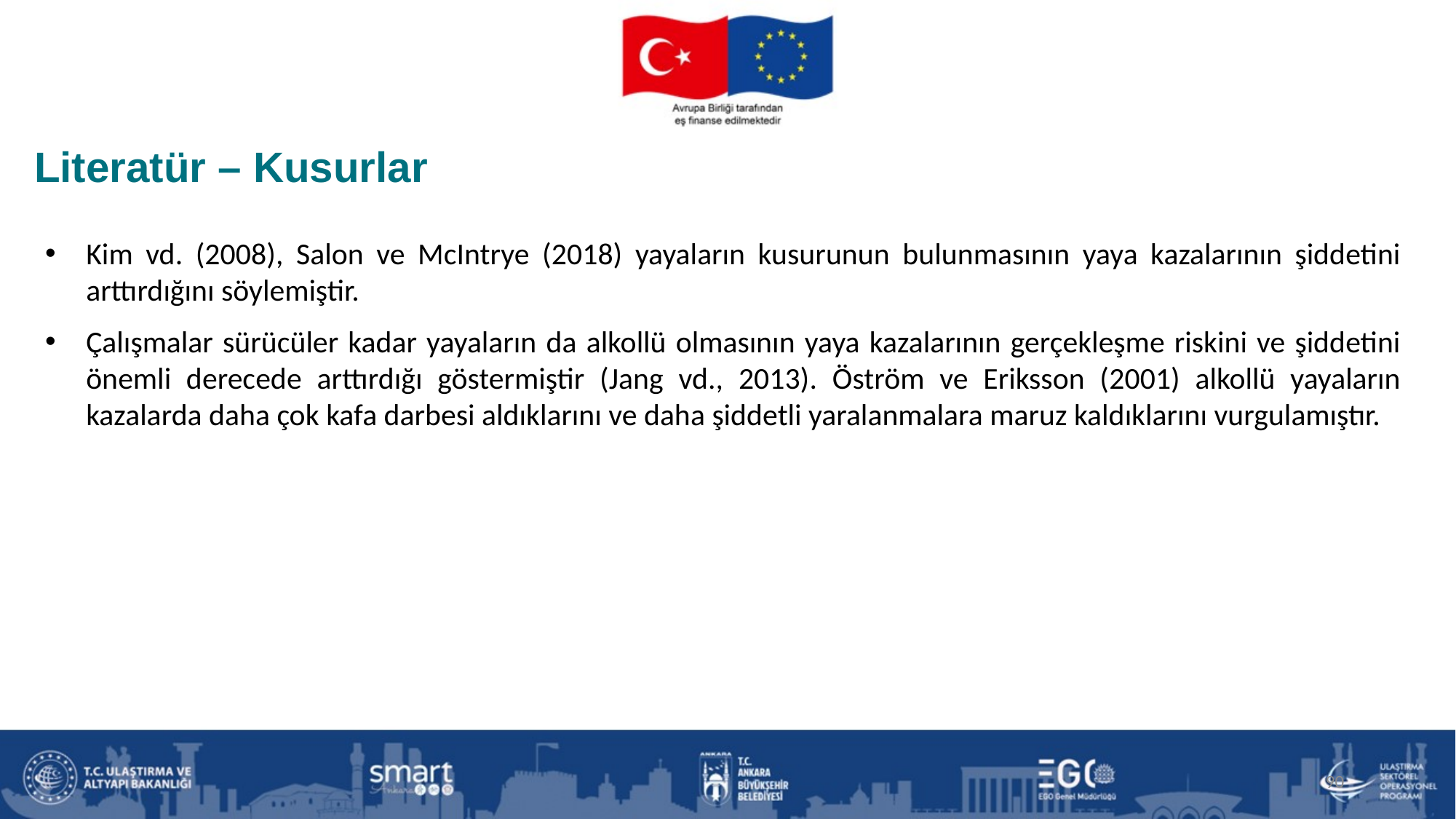

Literatür – Kusurlar

Kim vd. (2008), Salon ve McIntrye (2018) yayaların kusurunun bulunmasının yaya kazalarının şiddetini arttırdığını söylemiştir.
Çalışmalar sürücüler kadar yayaların da alkollü olmasının yaya kazalarının gerçekleşme riskini ve şiddetini önemli derecede arttırdığı göstermiştir (Jang vd., 2013). Öström ve Eriksson (2001) alkollü yayaların kazalarda daha çok kafa darbesi aldıklarını ve daha şiddetli yaralanmalara maruz kaldıklarını vurgulamıştır.

90